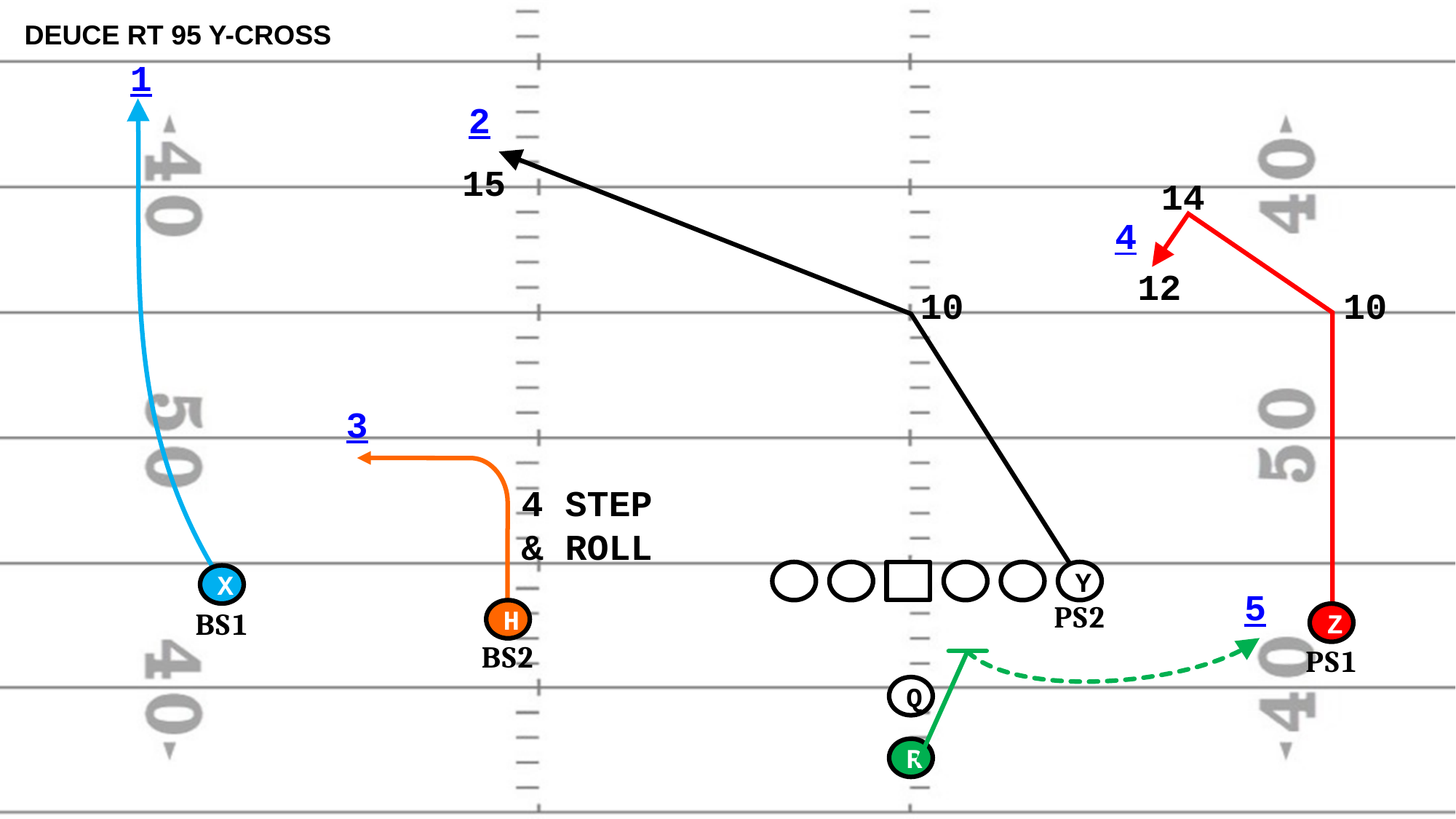

DEUCE RT 95 Y-CROSS
1
2

15
14
4

12
10
10
3

4 STEP
& ROLL

Y
X
5
PS2
H
BS1
Z
BS2

PS1
Q
R